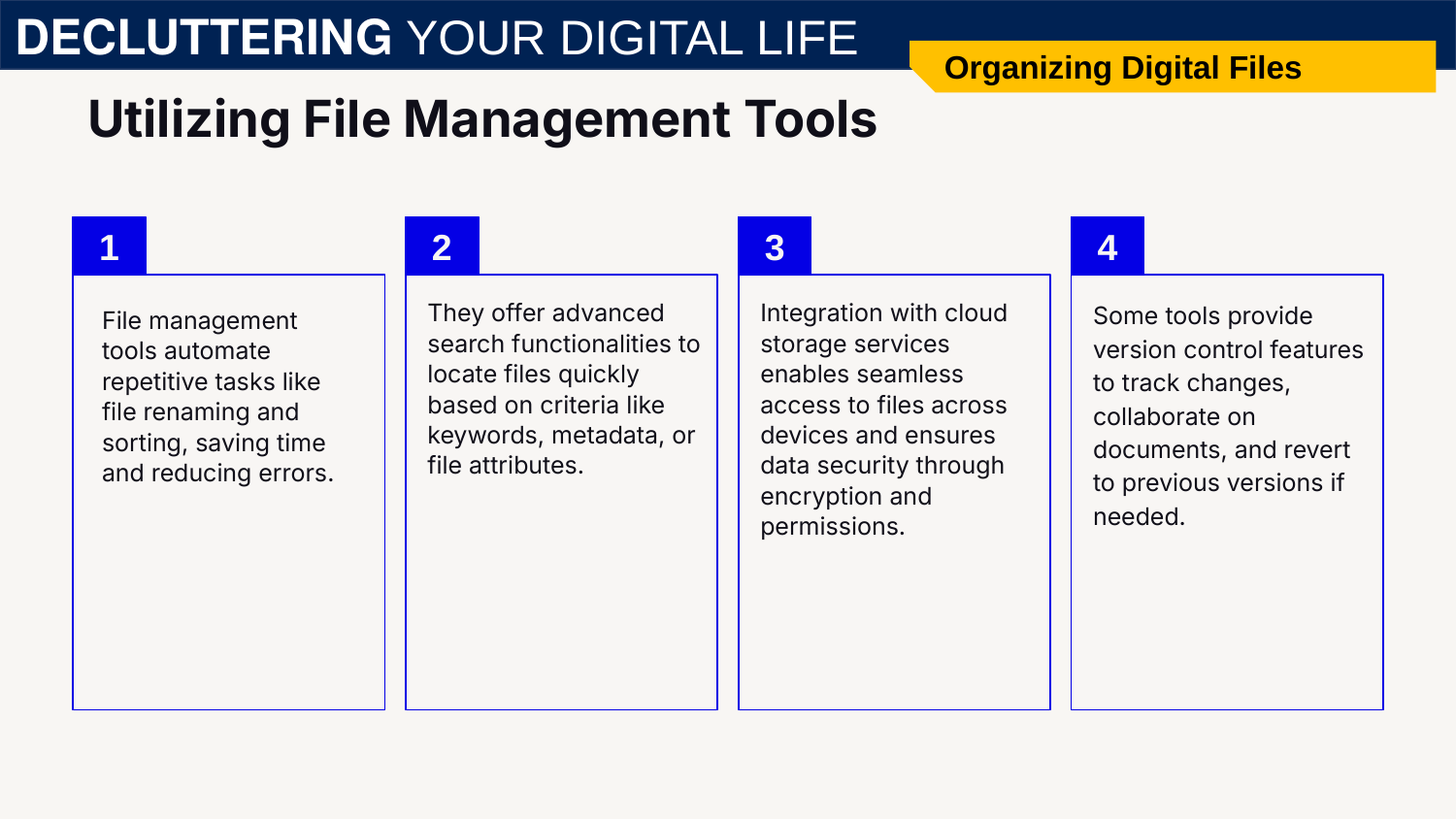

DECLUTTERING YOUR DIGITAL LIFE
Organizing Digital Files

# Utilizing File Management Tools
File management tools automate repetitive tasks like file renaming and sorting, saving time and reducing errors.
They offer advanced search functionalities to locate files quickly based on criteria like keywords, metadata, or file attributes.
Integration with cloud storage services enables seamless access to files across devices and ensures data security through encryption and permissions.
Some tools provide version control features to track changes, collaborate on documents, and revert to previous versions if needed.